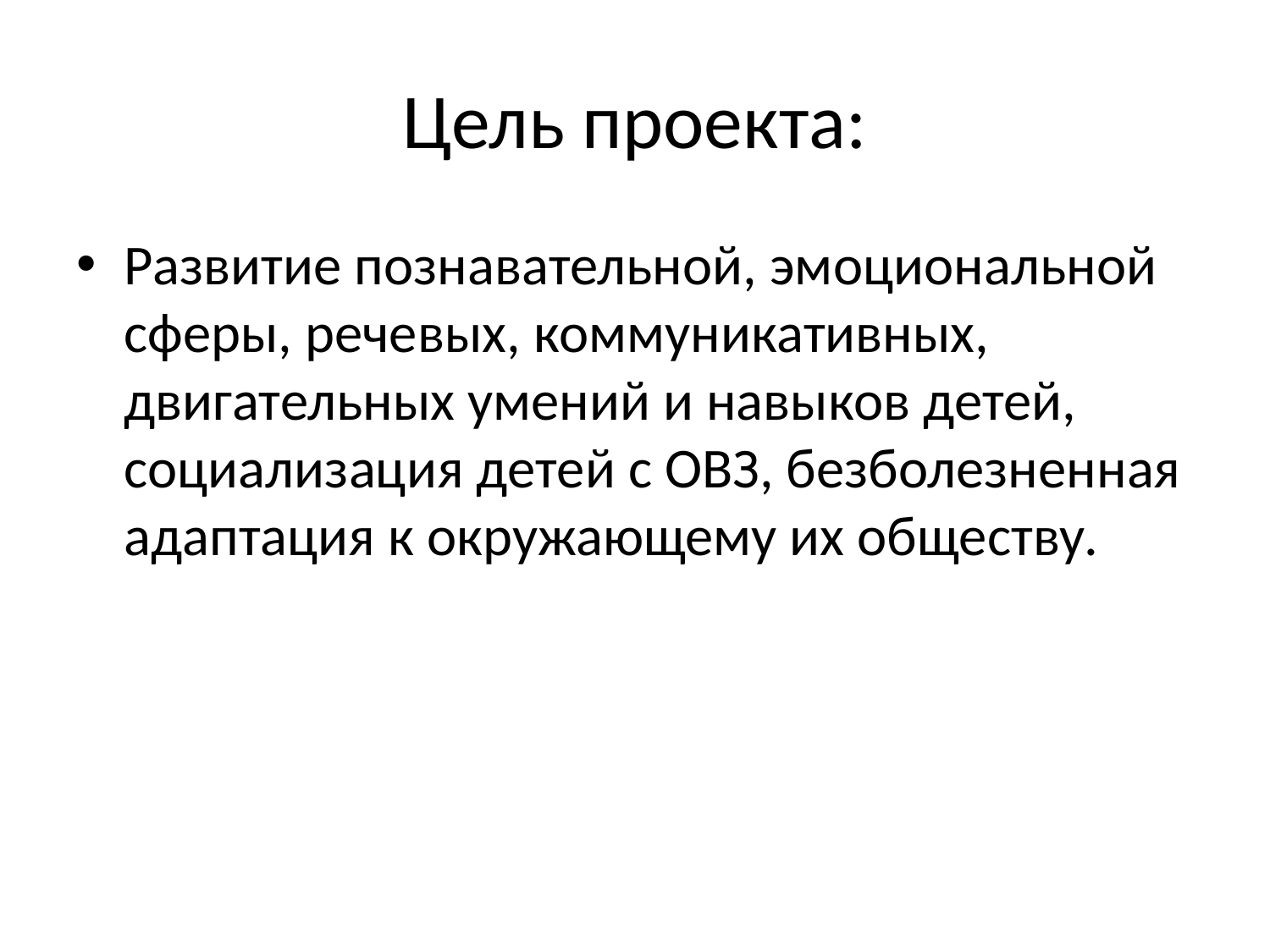

# Цель проекта:
Развитие познавательной, эмоциональной сферы, речевых, коммуникативных, двигательных умений и навыков детей, социализация детей с ОВЗ, безболезненная адаптация к окружающему их обществу.